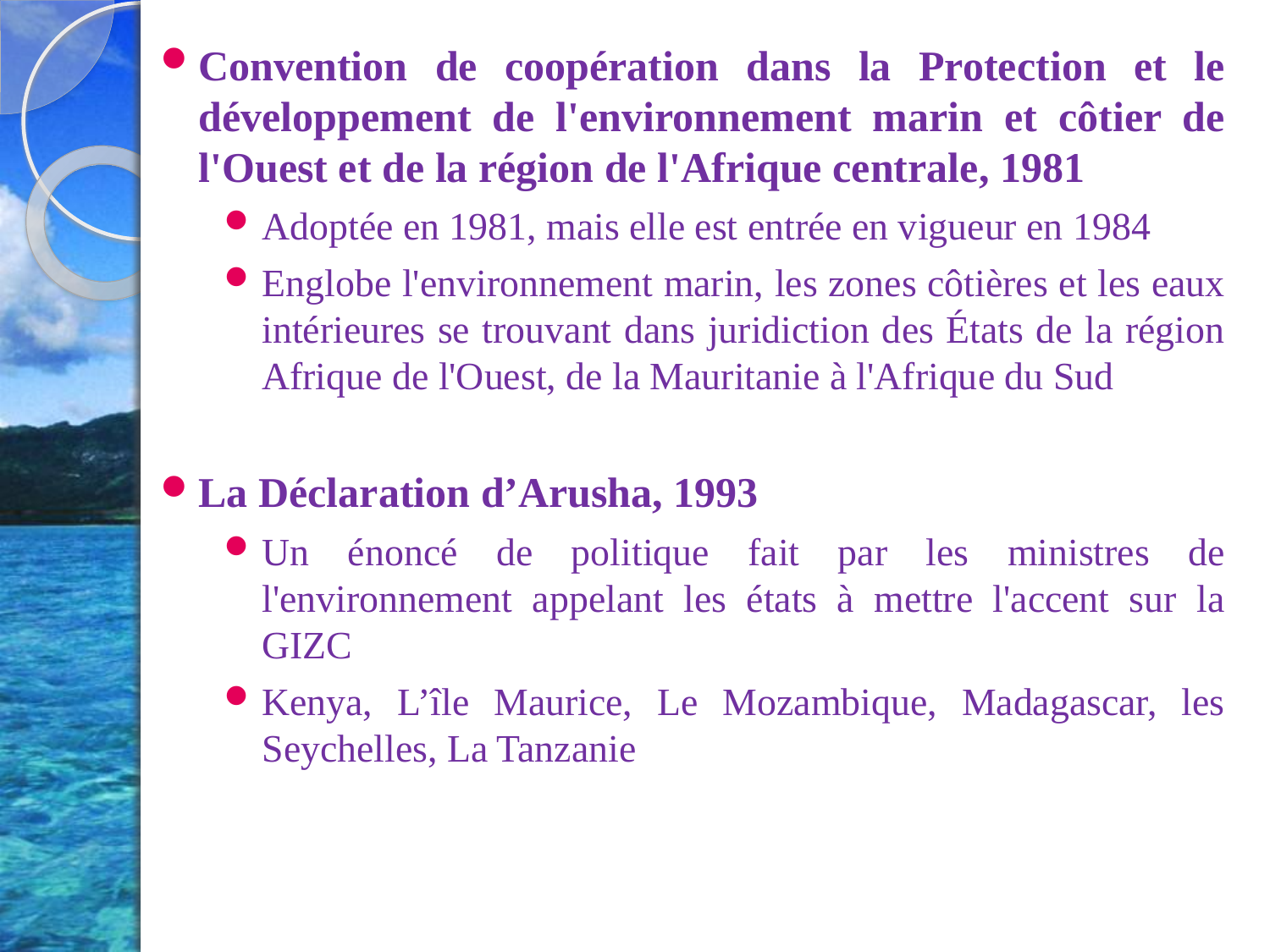

Convention de coopération dans la Protection et le développement de l'environnement marin et côtier de l'Ouest et de la région de l'Afrique centrale, 1981
Adoptée en 1981, mais elle est entrée en vigueur en 1984
Englobe l'environnement marin, les zones côtières et les eaux intérieures se trouvant dans juridiction des États de la région Afrique de l'Ouest, de la Mauritanie à l'Afrique du Sud

La Déclaration d’Arusha, 1993
Un énoncé de politique fait par les ministres de l'environnement appelant les états à mettre l'accent sur la GIZC
Kenya, L’île Maurice, Le Mozambique, Madagascar, les Seychelles, La Tanzanie